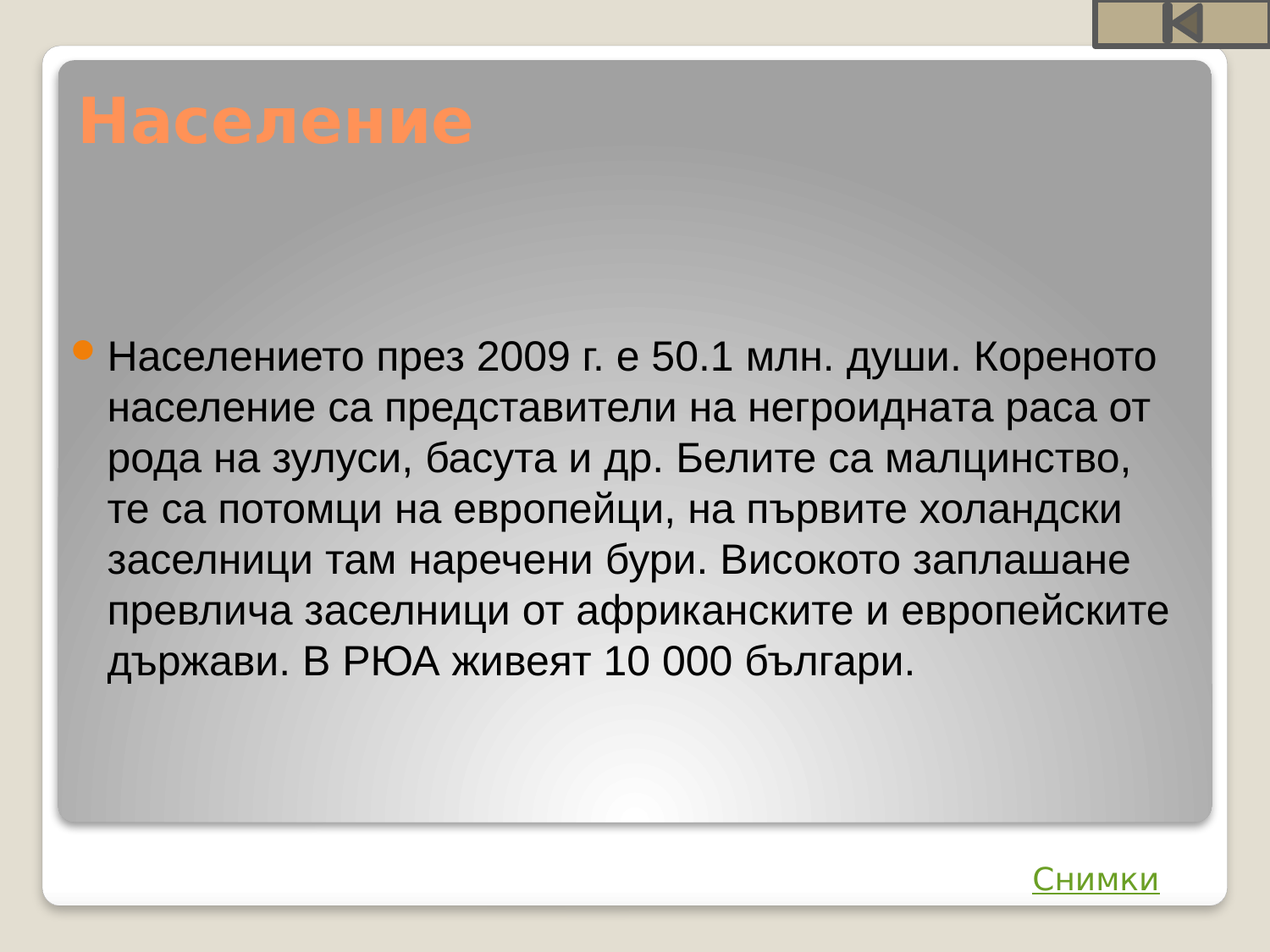

# Население
Населението през 2009 г. е 50.1 млн. души. Кореното население са представители на негроидната раса от рода на зулуси, басута и др. Белите са малцинство, те са потомци на европейци, на първите холандски заселници там наречени бури. Високото заплашане превлича заселници от африканските и европейските държави. В РЮА живеят 10 000 българи.
Снимки